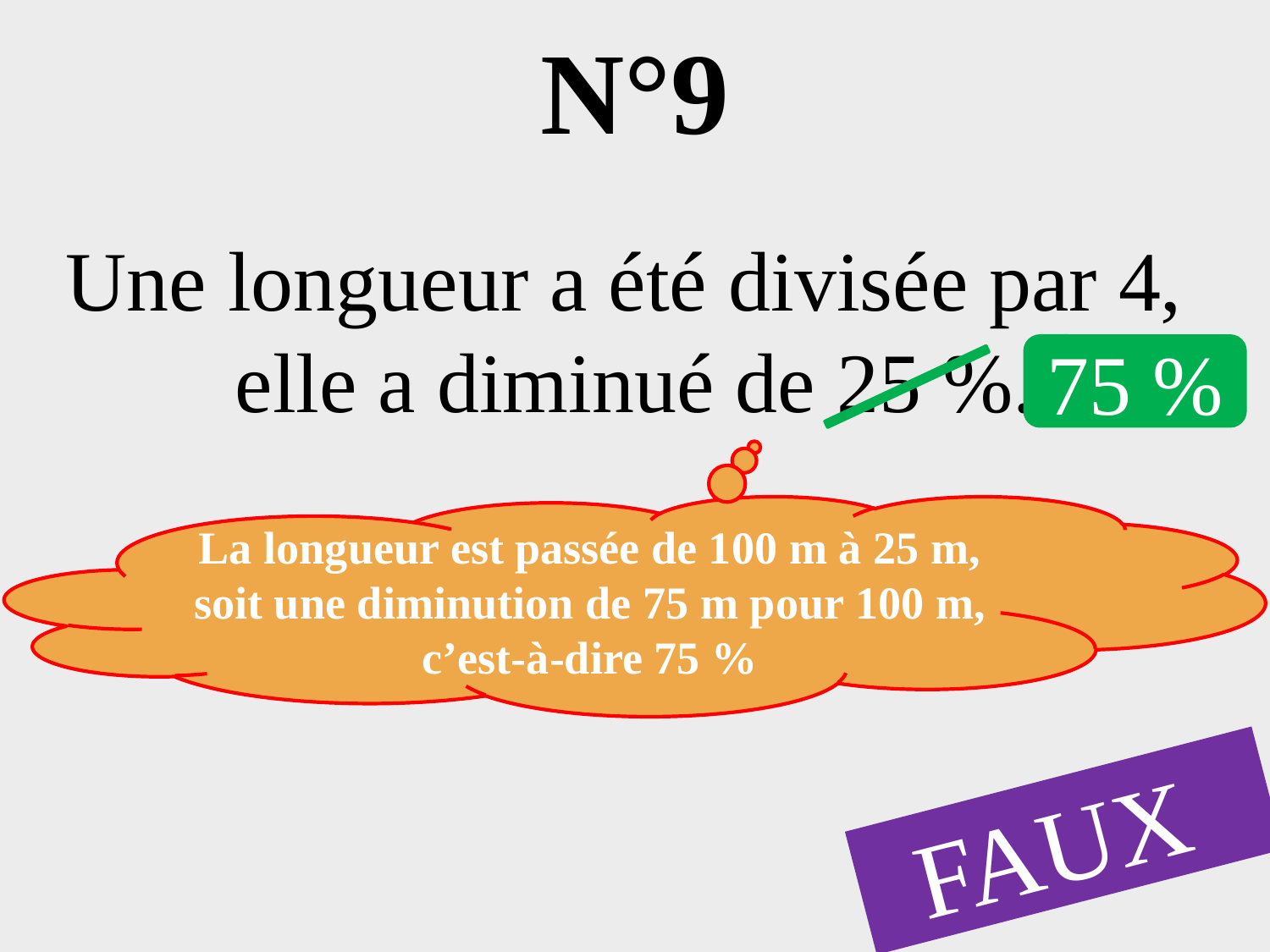

# N°9
Une longueur a été divisée par 4,
elle a diminué de 25 %.
75 %

La longueur est passée de 100 m à 25 m, soit une diminution de 75 m pour 100 m, c’est-à-dire 75 %
FAUX